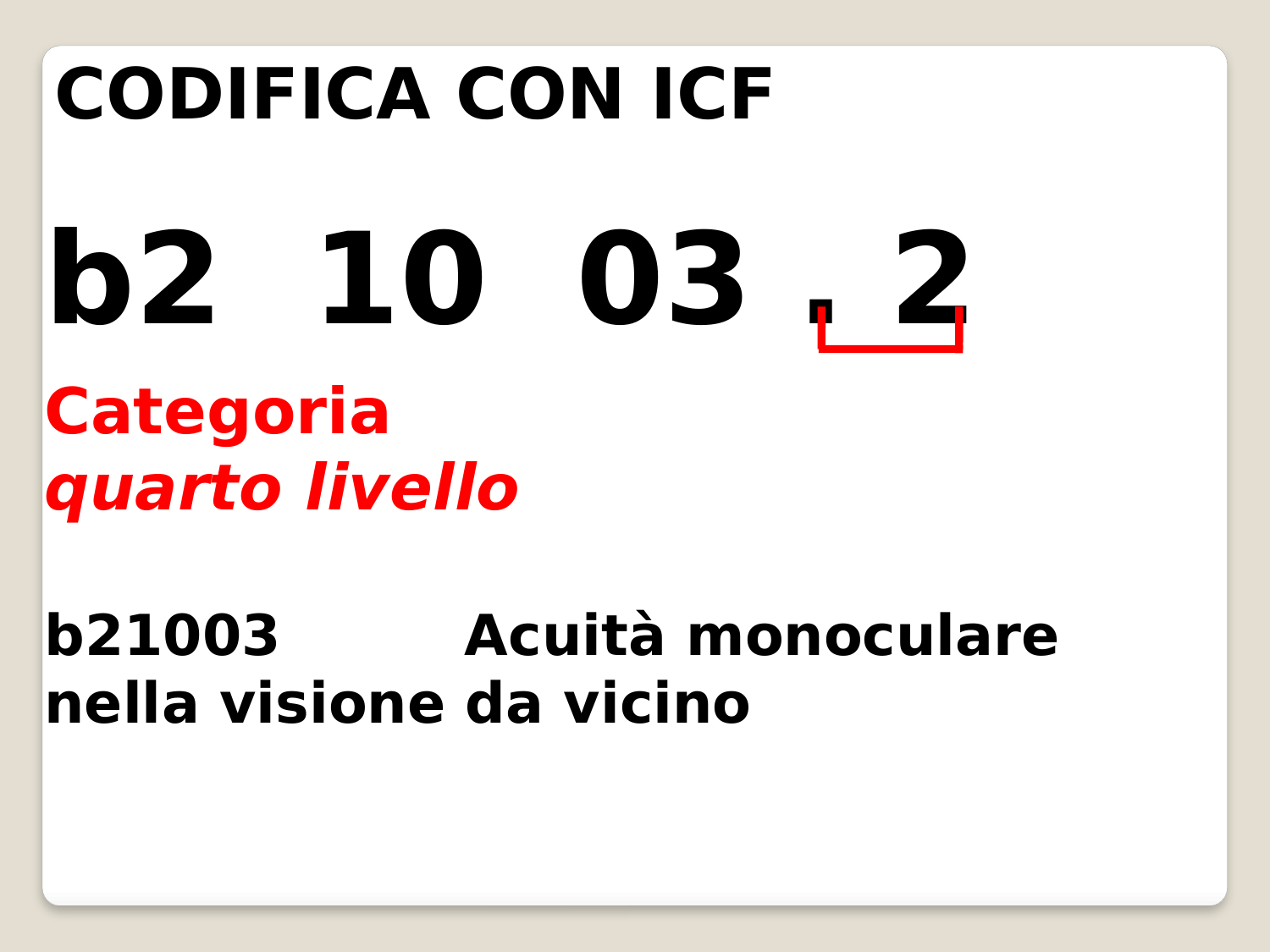

CODIFICA CON ICF

b2  10  03 . 2

Categoria
quarto livello

b21003 	  Acuità monoculare     nella visione da vicino